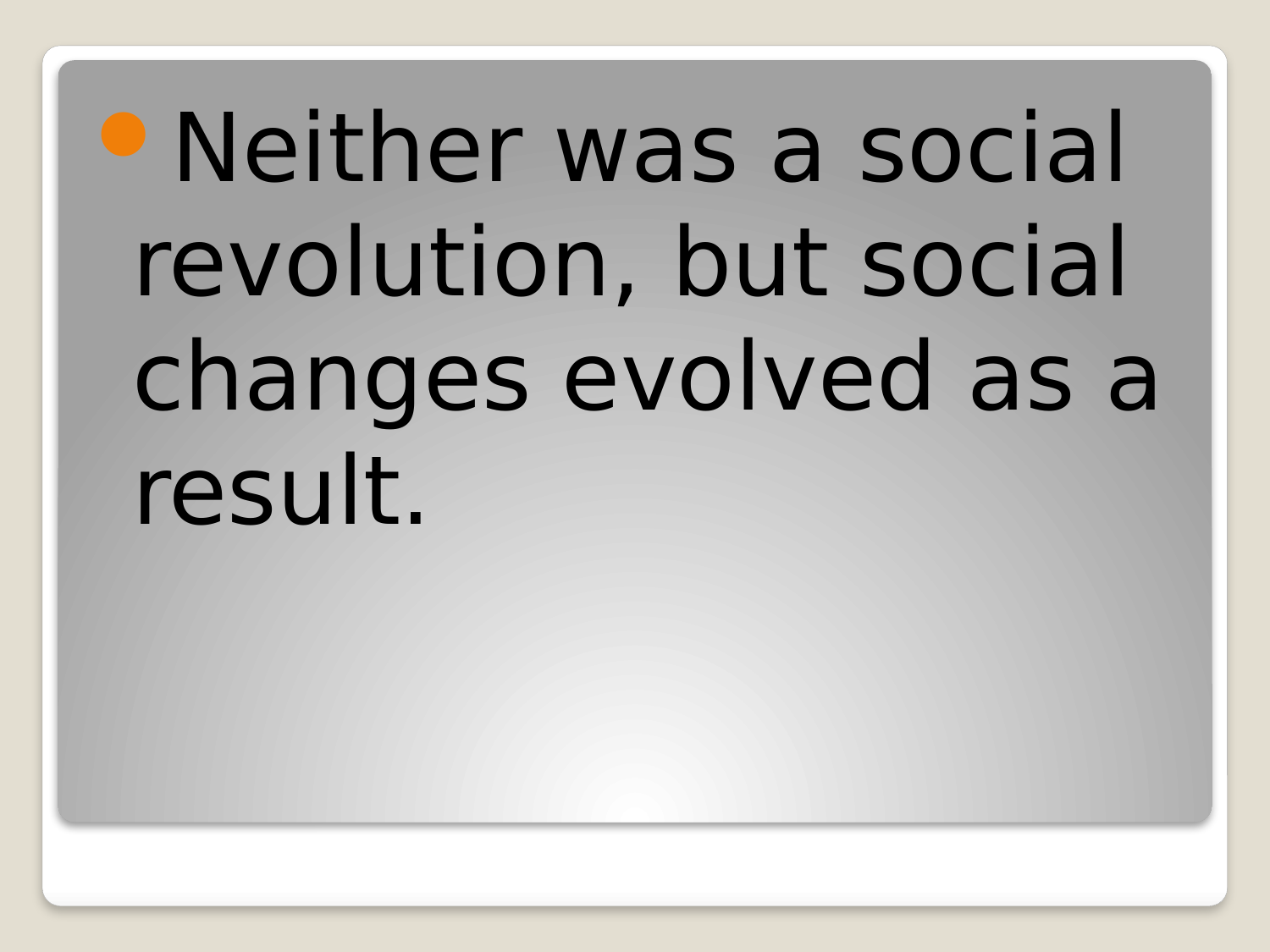

Neither was a social revolution, but social changes evolved as a result.
#